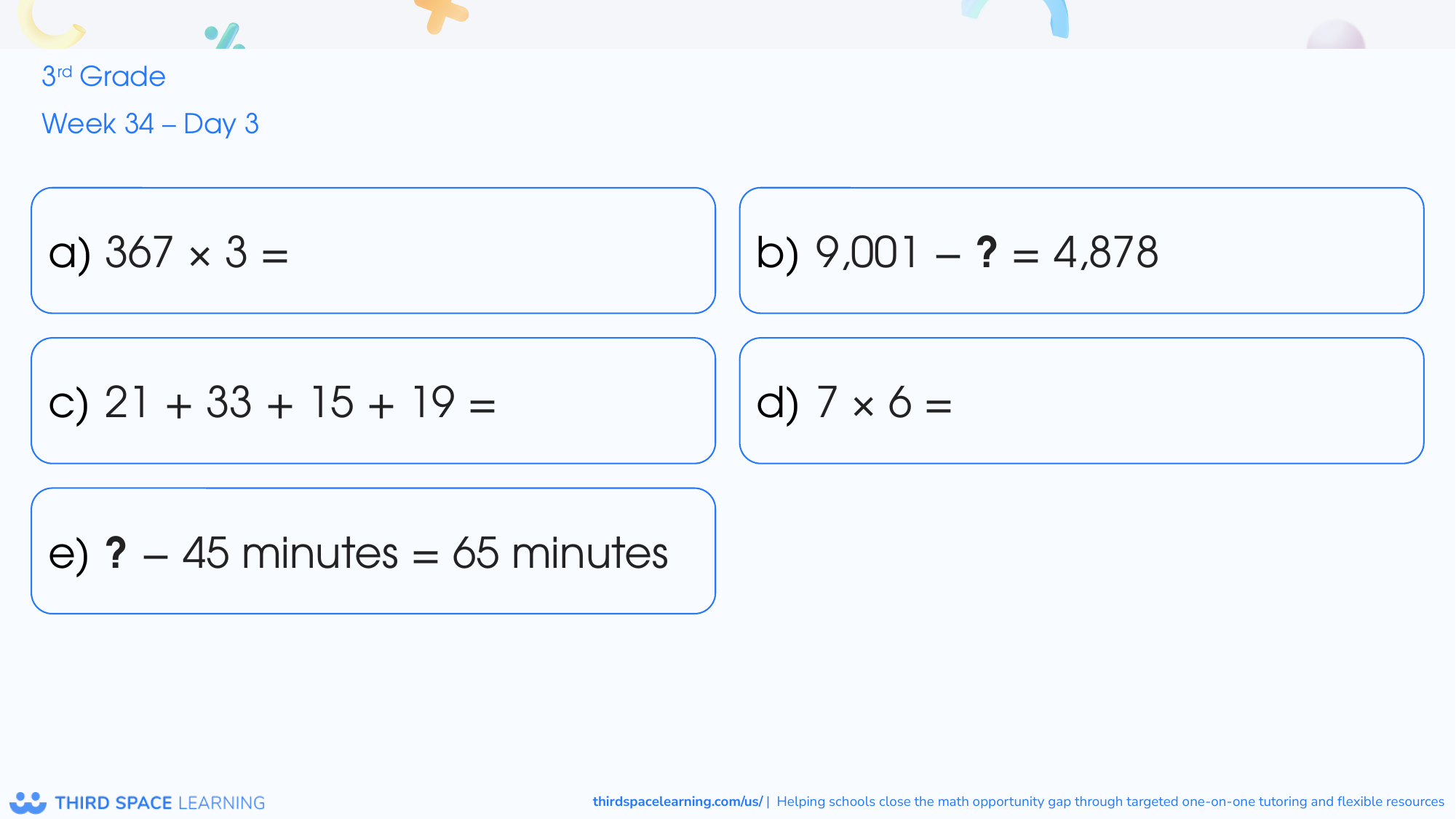

3rd Grade
Week 34 – Day 3
367 × 3 =
9,001 − ? = 4,878
21 + 33 + 15 + 19 =
7 × 6 =
? − 45 minutes = 65 minutes